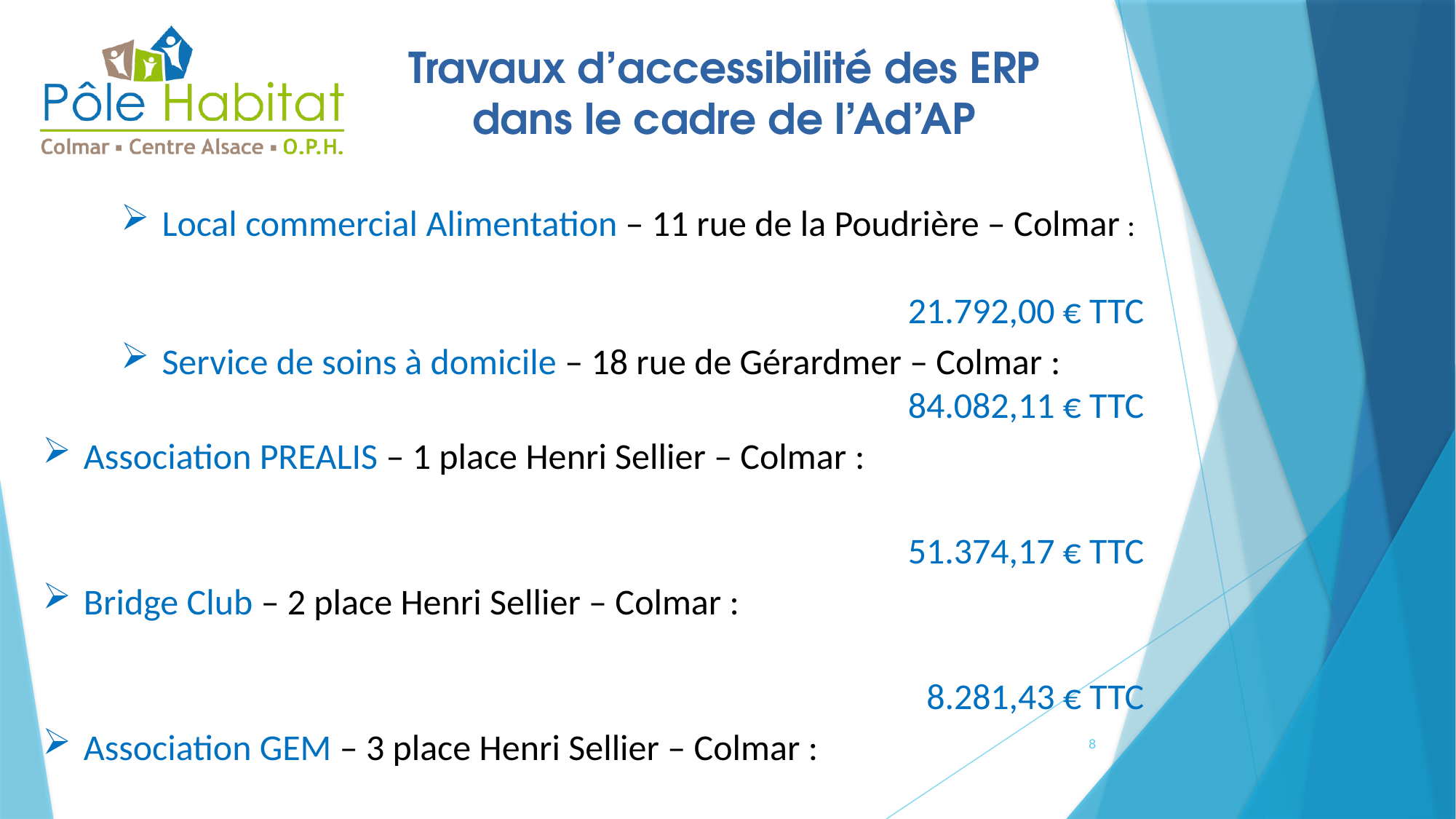

Travaux d’accessibilité des ERP dans le cadre de l’Ad’AP
Local commercial Alimentation – 11 rue de la Poudrière – Colmar :
21.792,00 € TTC
Service de soins à domicile – 18 rue de Gérardmer – Colmar :					84.082,11 € TTC
Association PREALIS – 1 place Henri Sellier – Colmar :
51.374,17 € TTC
Bridge Club – 2 place Henri Sellier – Colmar :
8.281,43 € TTC
Association GEM – 3 place Henri Sellier – Colmar :
24.633,54 € TTC

8